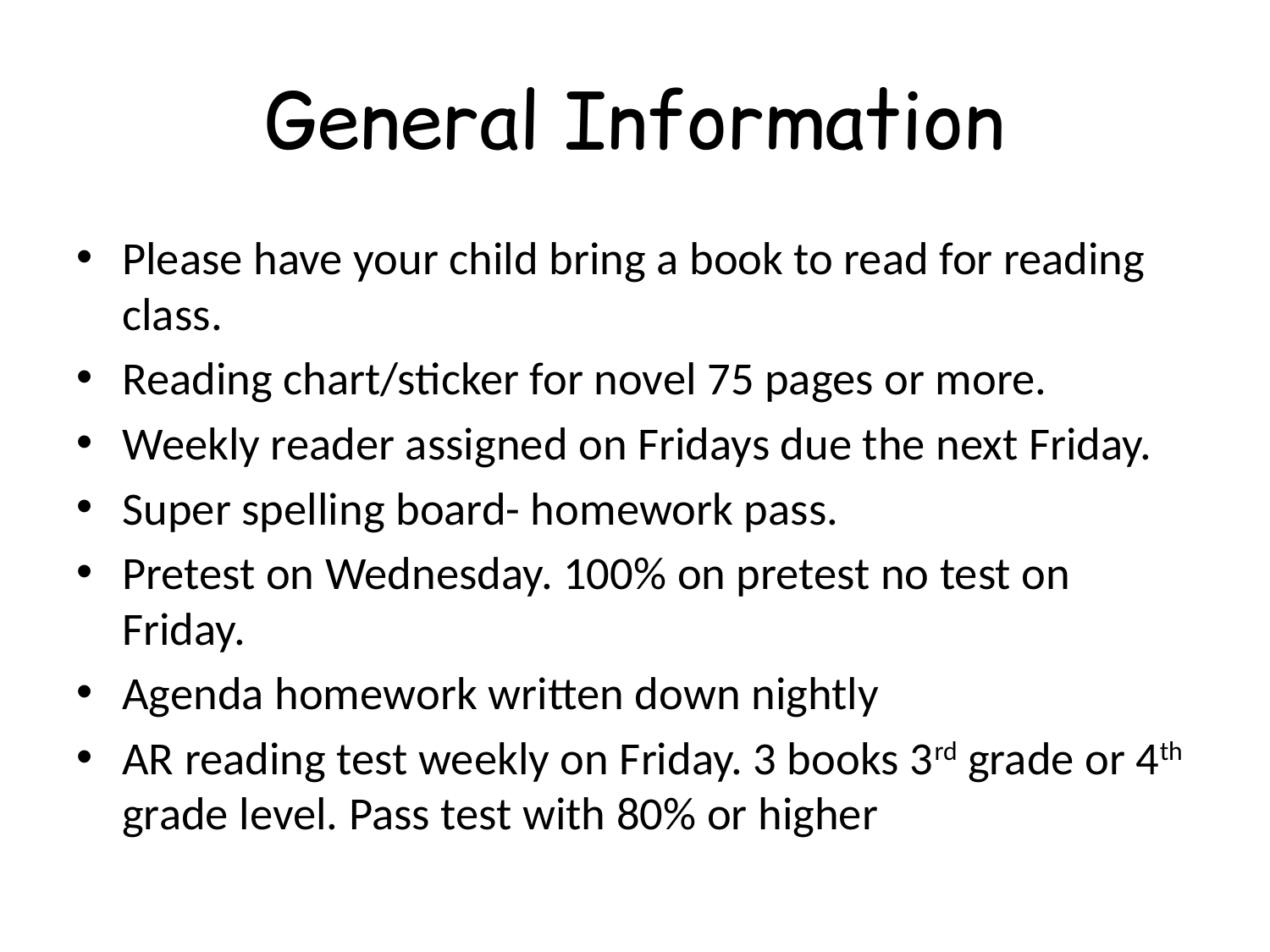

# General Information
Please have your child bring a book to read for reading class.
Reading chart/sticker for novel 75 pages or more.
Weekly reader assigned on Fridays due the next Friday.
Super spelling board- homework pass.
Pretest on Wednesday. 100% on pretest no test on Friday.
Agenda homework written down nightly
AR reading test weekly on Friday. 3 books 3rd grade or 4th grade level. Pass test with 80% or higher